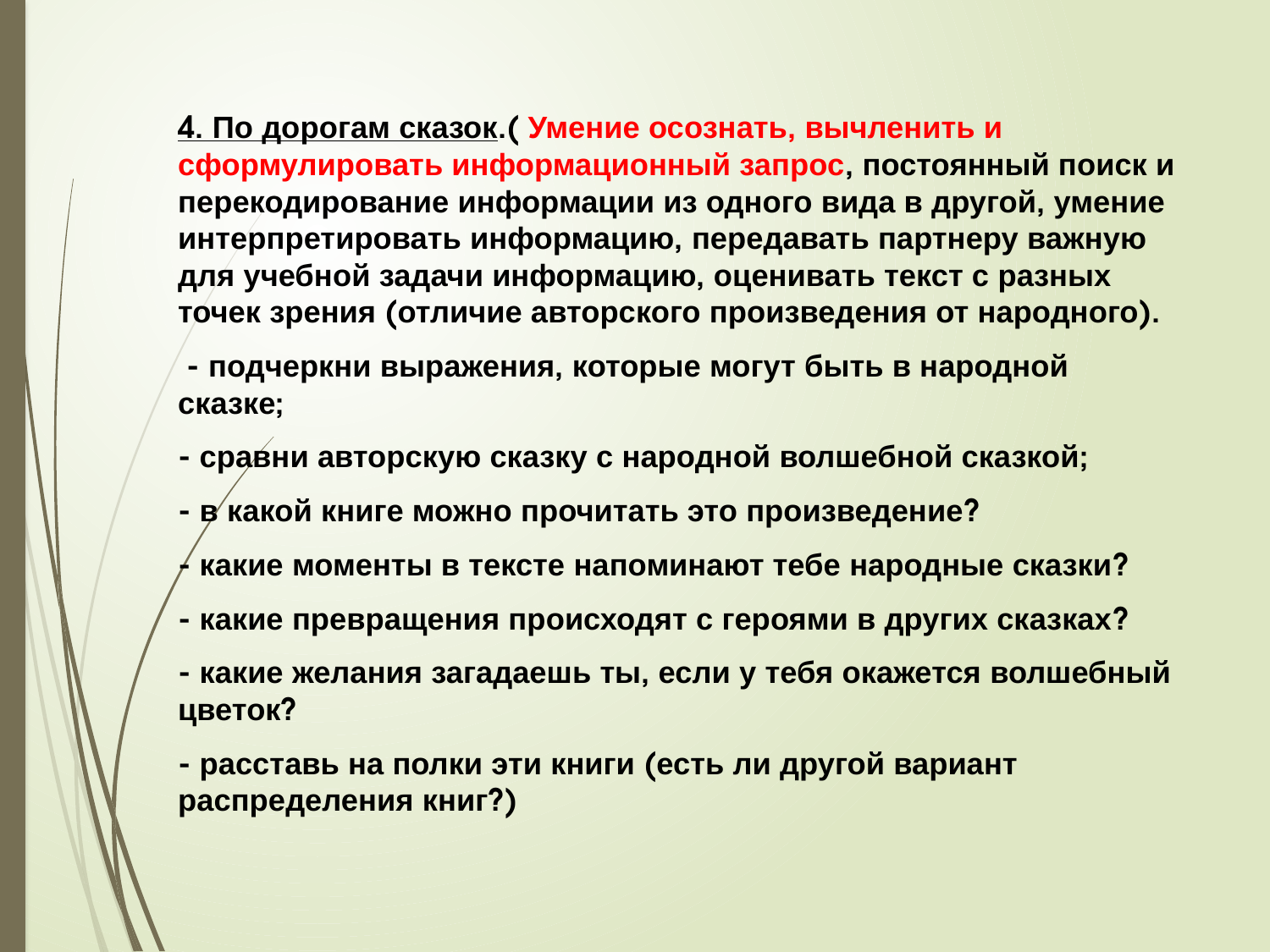

#
4. По дорогам сказок.( Умение осознать, вычленить и сформулировать информационный запрос, постоянный поиск и перекодирование информации из одного вида в другой, умение интерпретировать информацию, передавать партнеру важную для учебной задачи информацию, оценивать текст с разных точек зрения (отличие авторского произведения от народного).
 - подчеркни выражения, которые могут быть в народной сказке;
- сравни авторскую сказку с народной волшебной сказкой;
- в какой книге можно прочитать это произведение?
- какие моменты в тексте напоминают тебе народные сказки?
- какие превращения происходят с героями в других сказках?
- какие желания загадаешь ты, если у тебя окажется волшебный цветок?
- расставь на полки эти книги (есть ли другой вариант распределения книг?)